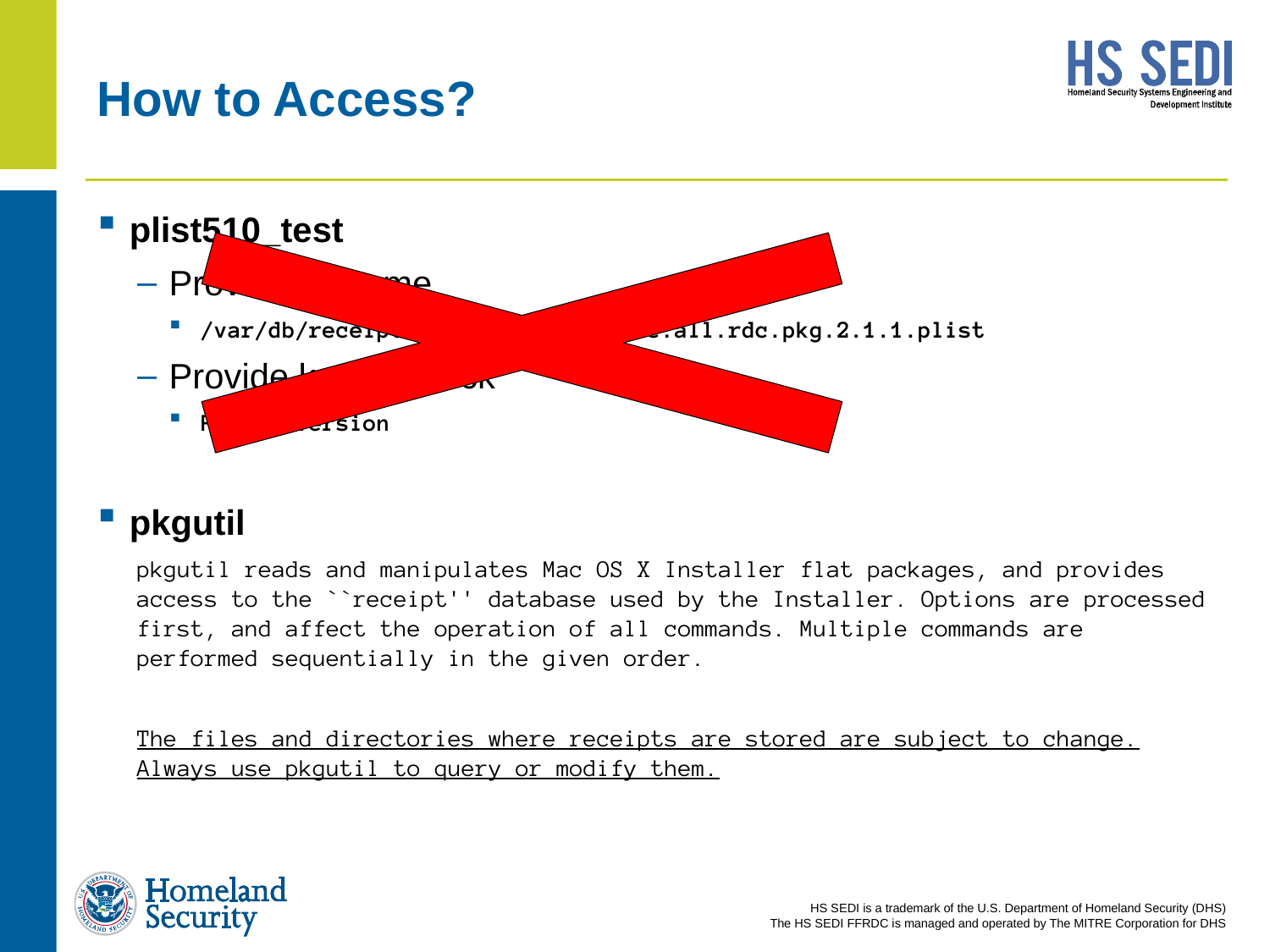

# How to Access?

plist510_test
Provide filename
/var/db/receipts/com.microsoft.rdc.all.rdc.pkg.2.1.1.plist
Provide key to check
PackageVersion

pkgutil
pkgutil reads and manipulates Mac OS X Installer flat packages, and provides access to the ``receipt'' database used by the Installer. Options are processed first, and affect the operation of all commands. Multiple commands are performed sequentially in the given order.

The files and directories where receipts are stored are subject to change. Always use pkgutil to query or modify them.